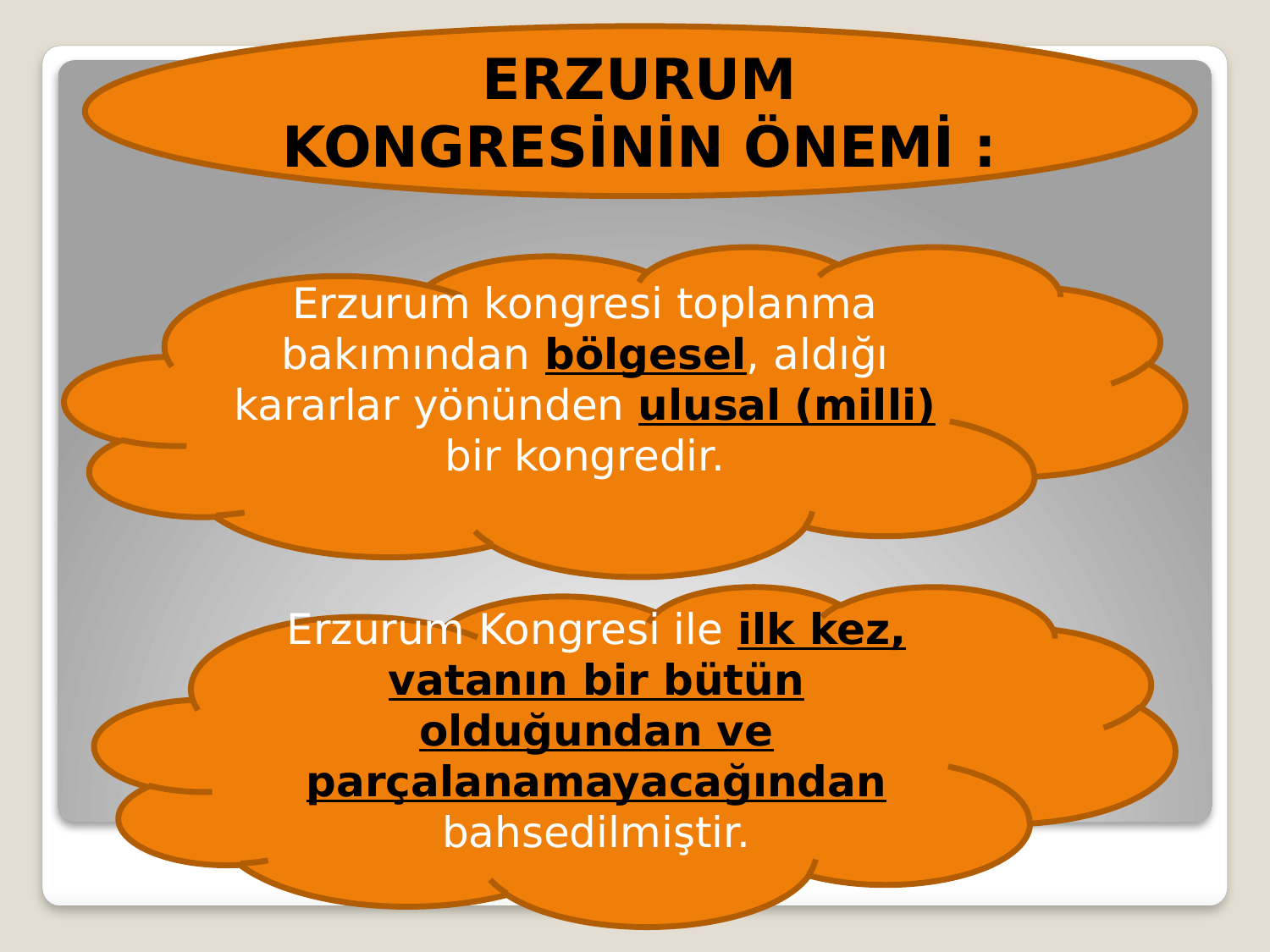

ERZURUM KONGRESİNİN ÖNEMİ :
Erzurum kongresi toplanma bakımından bölgesel, aldığı kararlar yönünden ulusal (milli) bir kongredir.

Erzurum Kongresi ile ilk kez, vatanın bir bütün olduğundan ve parçalanamayacağından bahsedilmiştir.